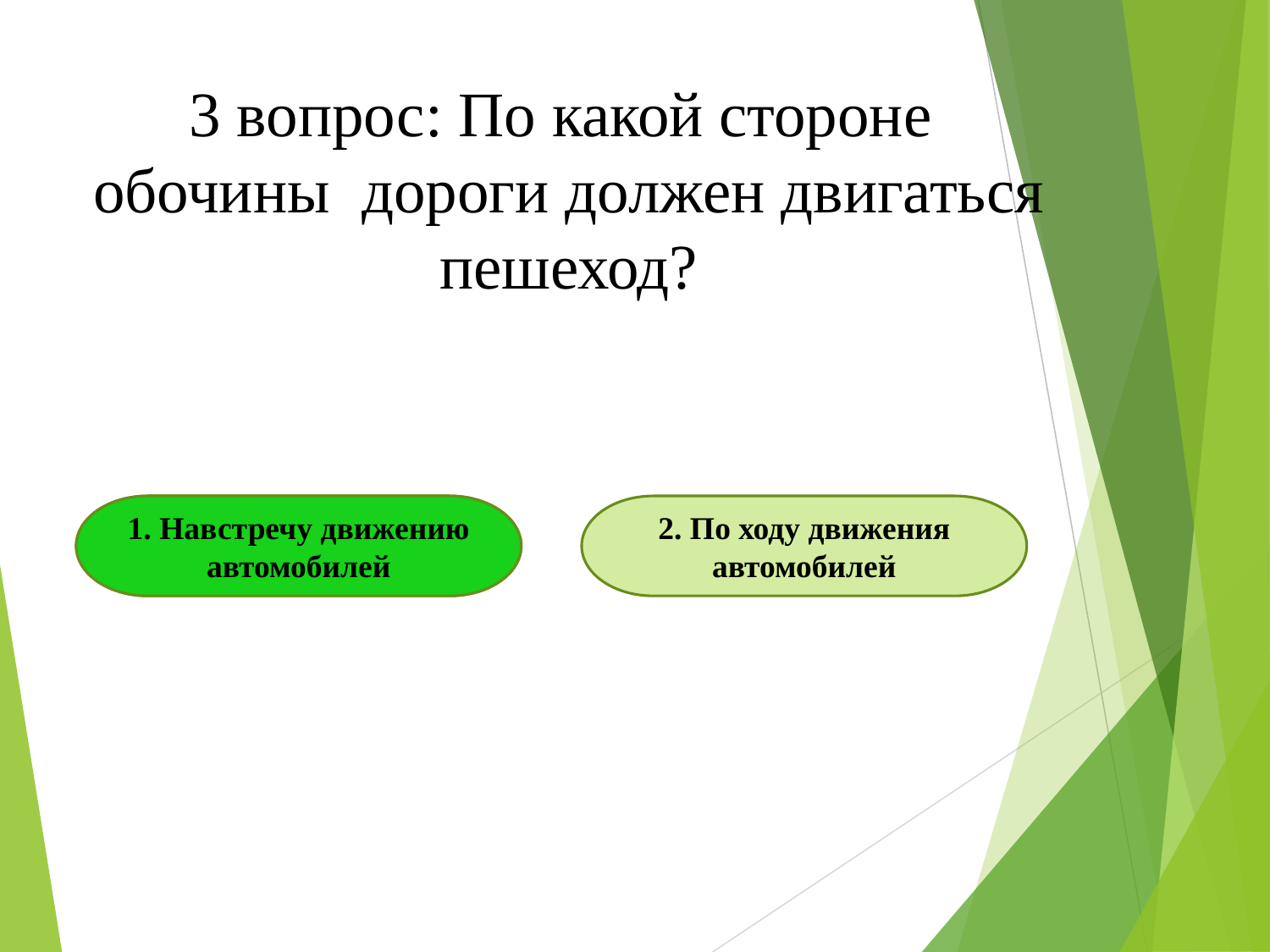

3 вопрос: По какой стороне
обочины  дороги должен двигаться пешеход?

1. Навстречу движению автомобилей
1. Навстречу движению автомобилей
2. По ходу движения автомобилей